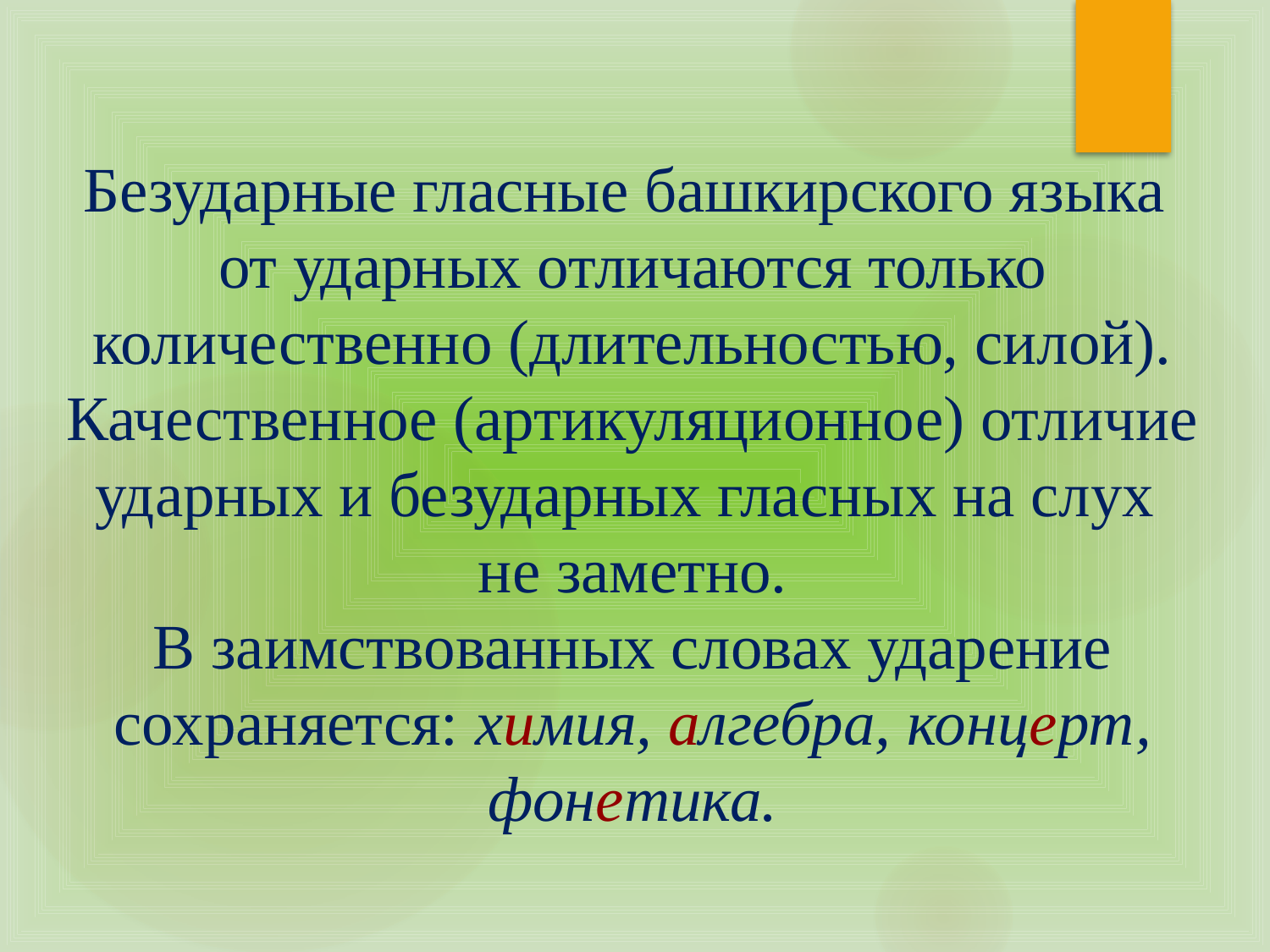

Безударные гласные башкирского языка
от ударных отличаются только количественно (длительностью, силой). Качественное (артикуляционное) отличие ударных и безударных гласных на слух
не заметно.
В заимствованных словах ударение сохраняется: химия, алгебра, концерт, фонетика.